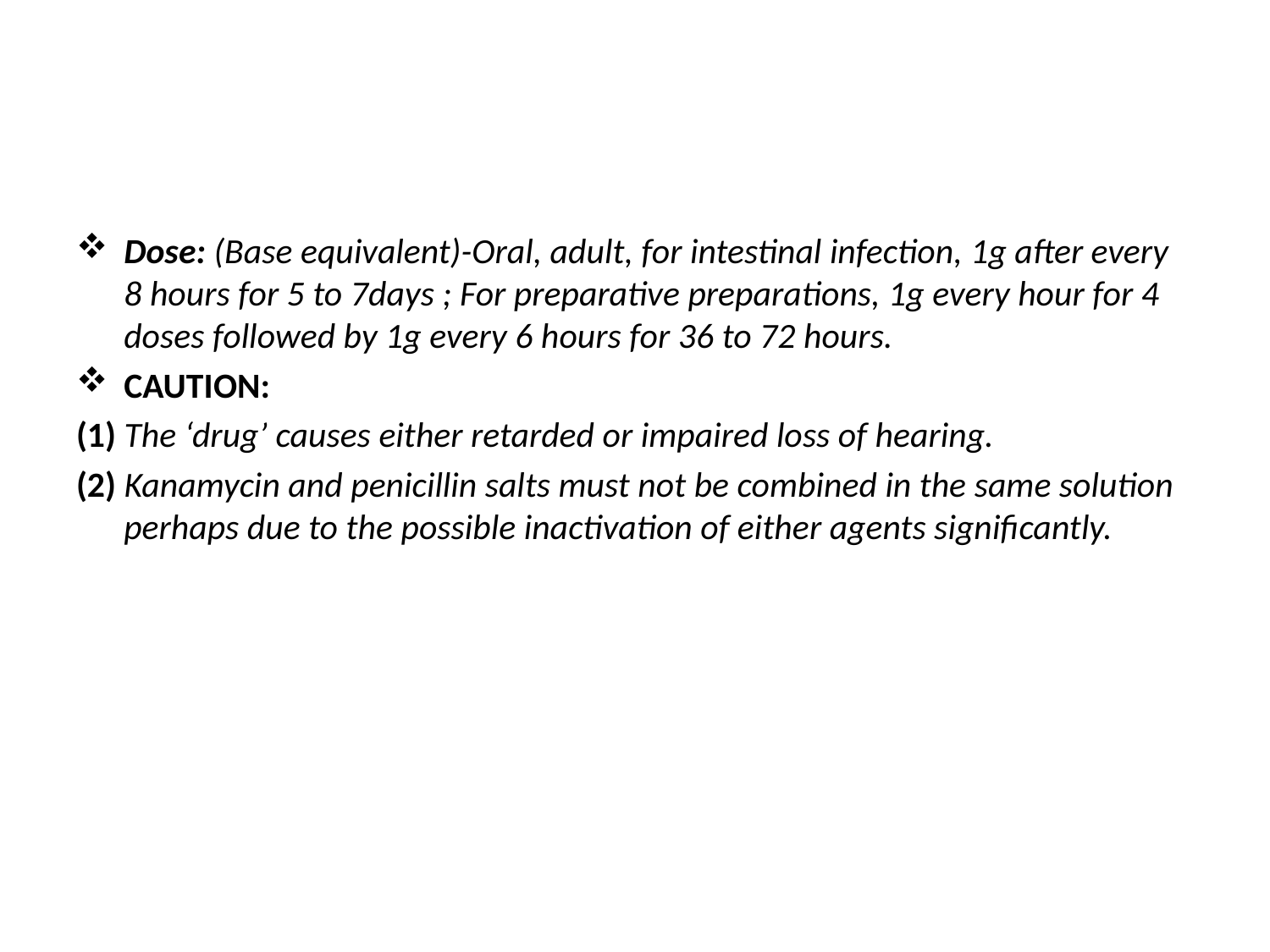

#
Dose: (Base equivalent)-Oral, adult, for intestinal infection, 1g after every 8 hours for 5 to 7days ; For preparative preparations, 1g every hour for 4 doses followed by 1g every 6 hours for 36 to 72 hours.
CAUTION:
(1) The ‘drug’ causes either retarded or impaired loss of hearing.
(2) Kanamycin and penicillin salts must not be combined in the same solution perhaps due to the possible inactivation of either agents significantly.